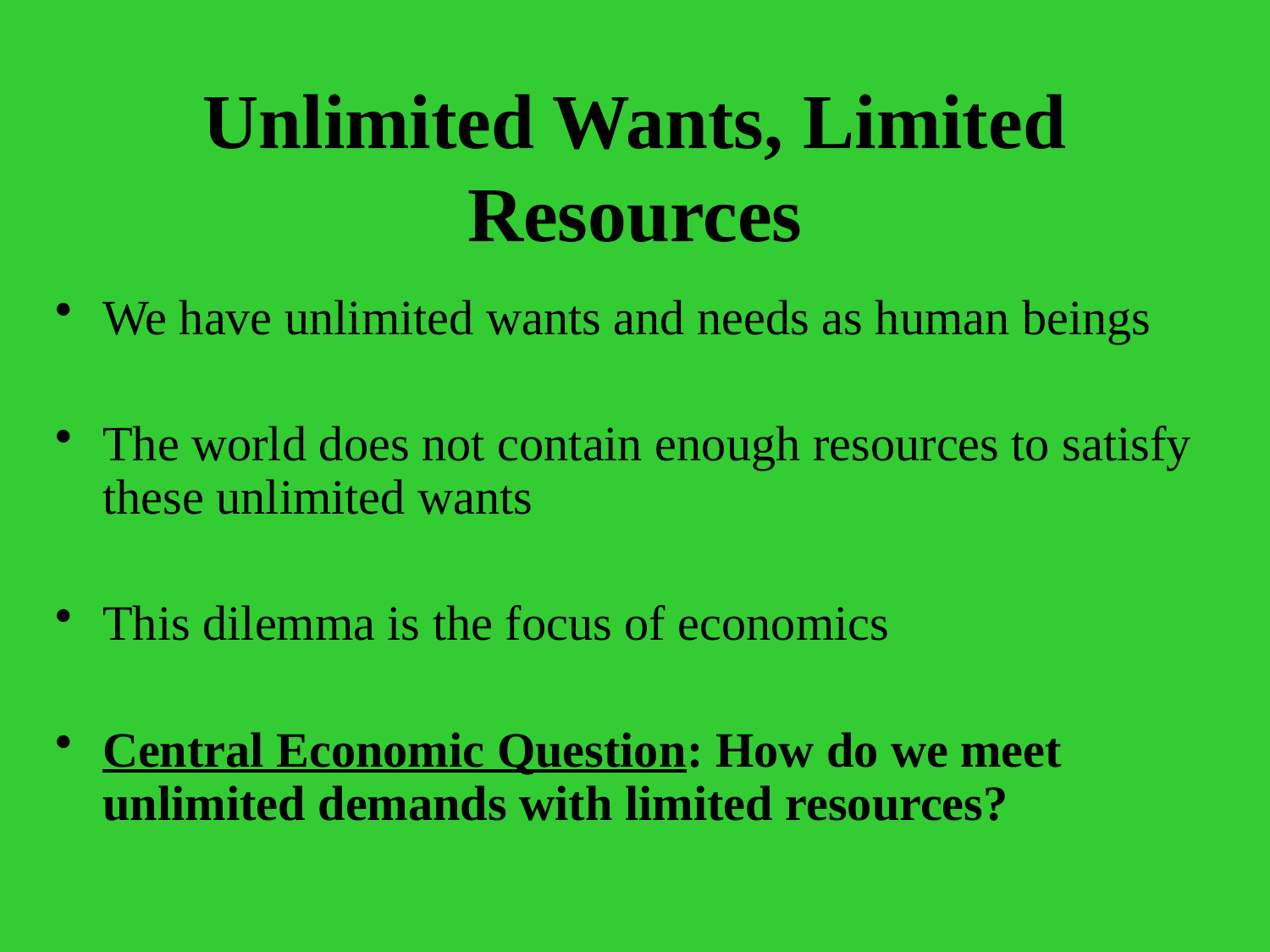

# Unlimited Wants, Limited Resources
We have unlimited wants and needs as human beings

The world does not contain enough resources to satisfy these unlimited wants

This dilemma is the focus of economics

Central Economic Question: How do we meet unlimited demands with limited resources?